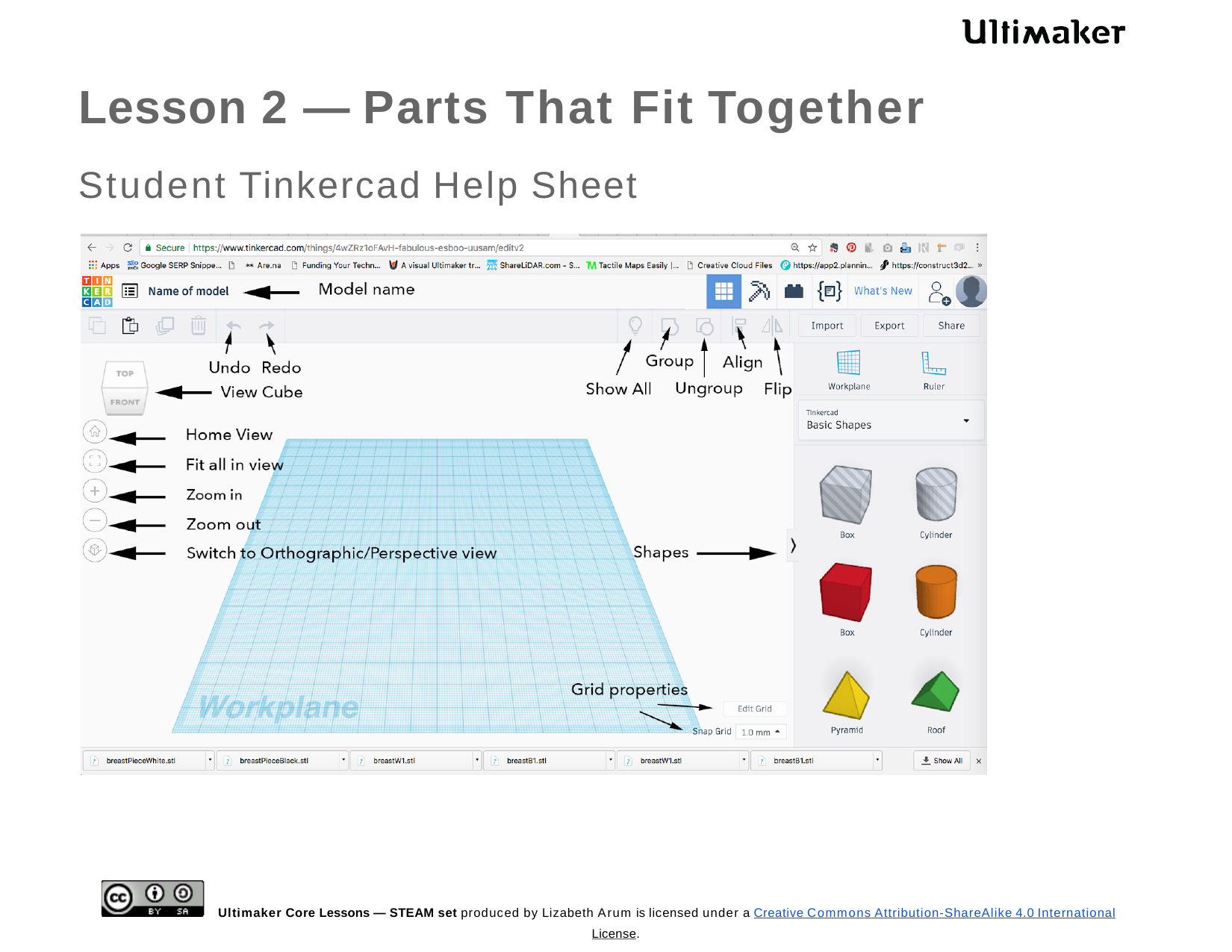

# Lesson 2 — Parts That Fit Together
Student Tinkercad Help Sheet

Ultimaker Core Lessons — STEAM set produced by Lizabeth Arum is licensed under a Creative Commons Attribution-ShareAlike 4.0 International
License.